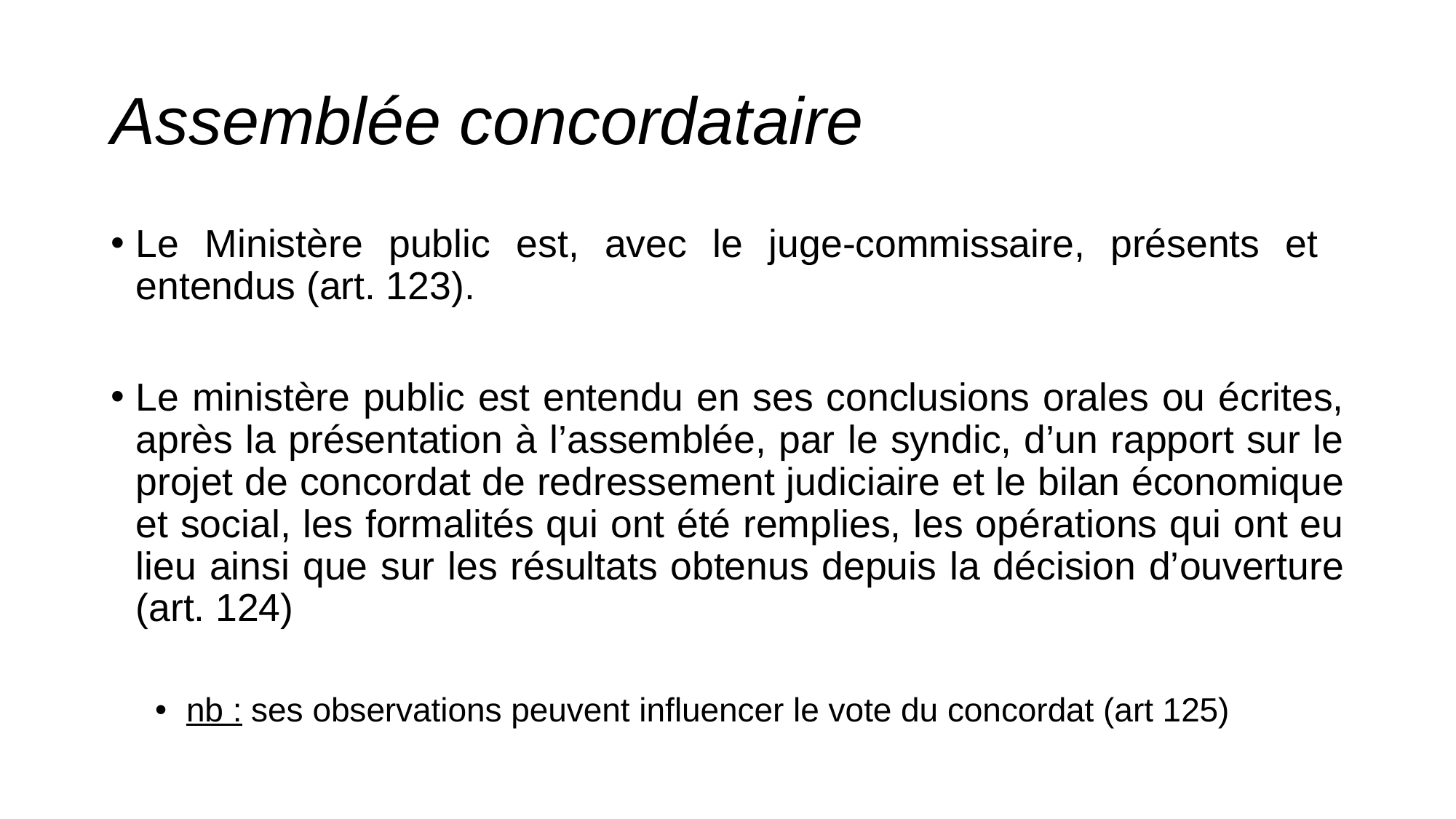

# Assemblée concordataire
Le Ministère public est, avec le juge‐commissaire, présents et  entendus (art. 123).

Le ministère public est entendu en ses conclusions orales ou écrites, après la présentation à l’assemblée, par le syndic, d’un rapport sur le projet de concordat de redressement judiciaire et le bilan économique et social, les formalités qui ont été remplies, les opérations qui ont eu lieu ainsi que sur les résultats obtenus depuis la décision d’ouverture (art. 124)

nb : ses observations peuvent influencer le vote du concordat (art 125)